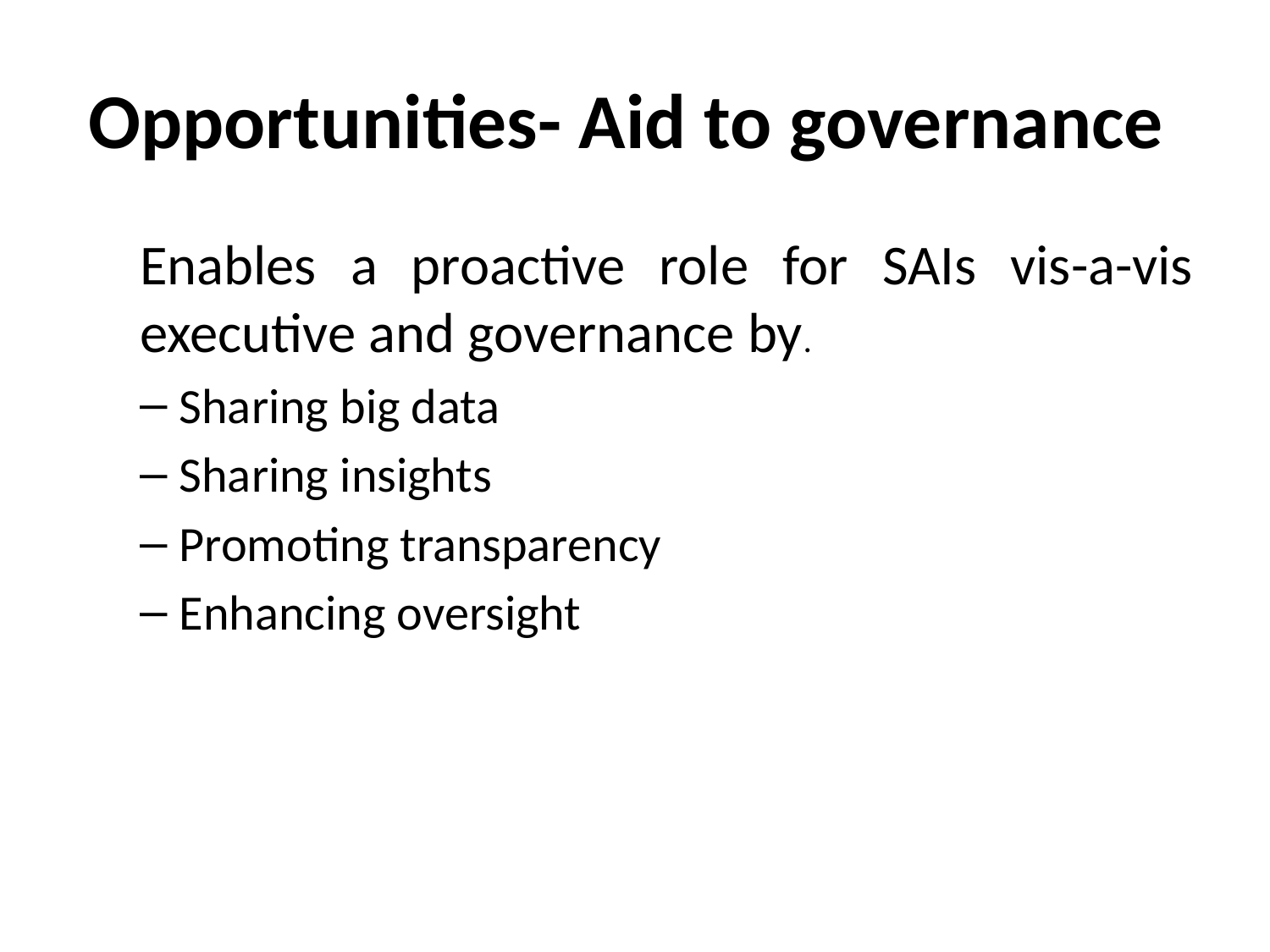

# Opportunities- Aid to governance
Enables a proactive role for SAIs vis-a-vis executive and governance by.
Sharing big data
Sharing insights
Promoting transparency
Enhancing oversight